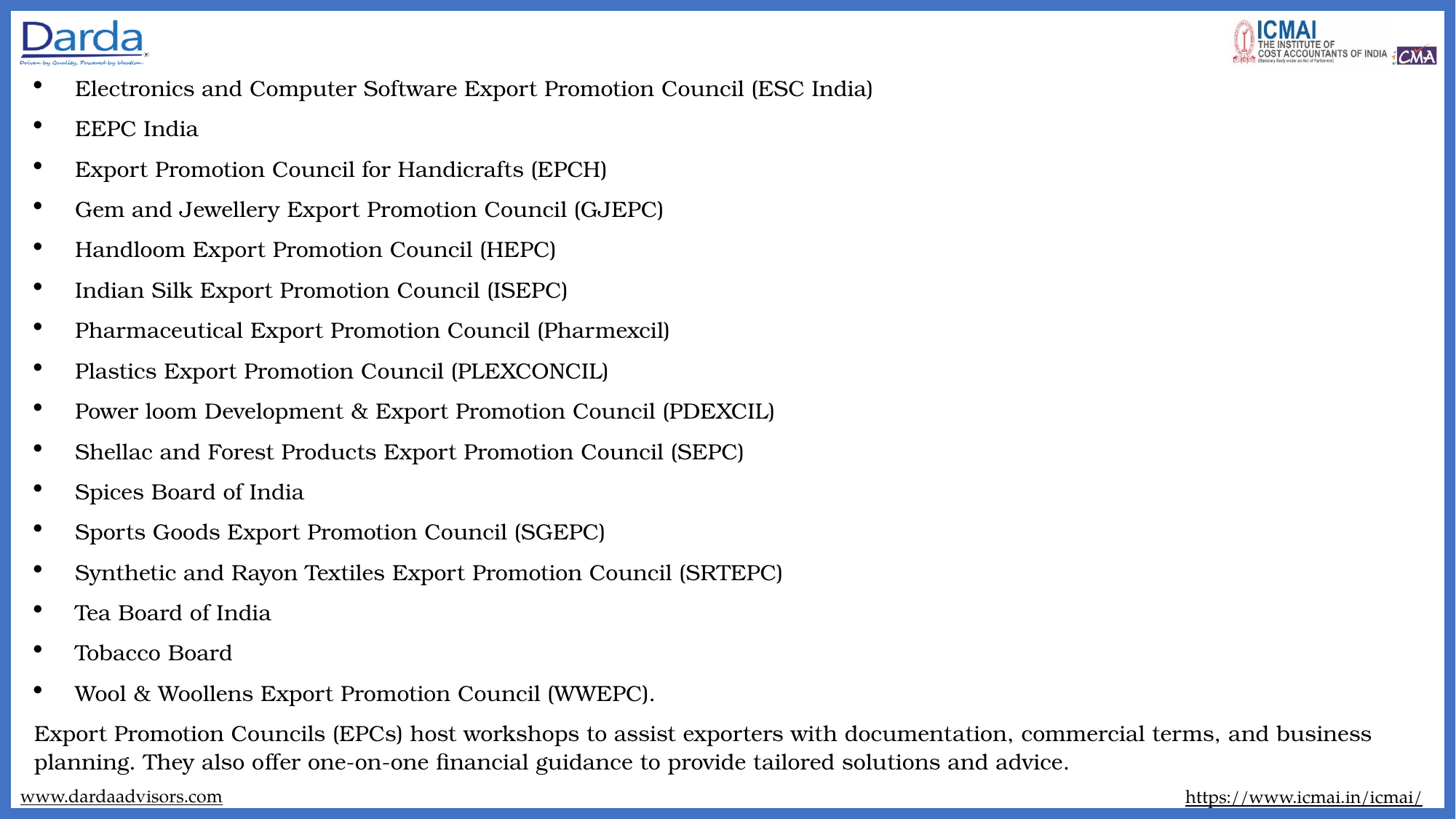

Electronics and Computer Software Export Promotion Council (ESC India)
EEPC India
Export Promotion Council for Handicrafts (EPCH)
Gem and Jewellery Export Promotion Council (GJEPC)
Handloom Export Promotion Council (HEPC)
Indian Silk Export Promotion Council (ISEPC)
Pharmaceutical Export Promotion Council (Pharmexcil)
Plastics Export Promotion Council (PLEXCONCIL)
Power loom Development & Export Promotion Council (PDEXCIL)
Shellac and Forest Products Export Promotion Council (SEPC)
Spices Board of India
Sports Goods Export Promotion Council (SGEPC)
Synthetic and Rayon Textiles Export Promotion Council (SRTEPC)
Tea Board of India
Tobacco Board
Wool & Woollens Export Promotion Council (WWEPC).
Export Promotion Councils (EPCs) host workshops to assist exporters with documentation, commercial terms, and business planning. They also offer one-on-one financial guidance to provide tailored solutions and advice.